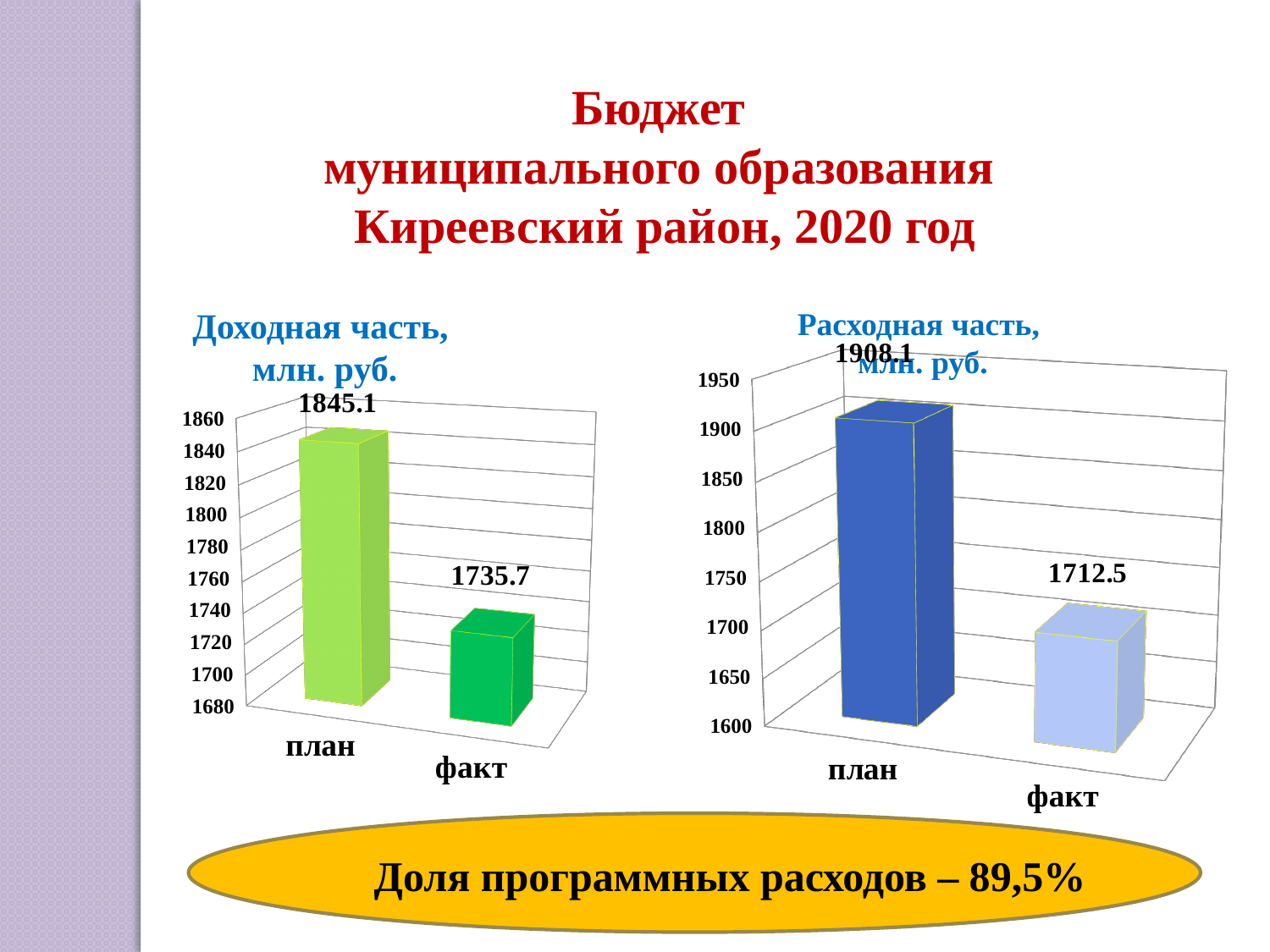

Бюджет
муниципального образования
Киреевский район, 2020 год
Доходная часть,
млн. руб.
Расходная часть,
млн. руб.

[unsupported chart]

[unsupported chart]

Доля программных расходов – 89,5%